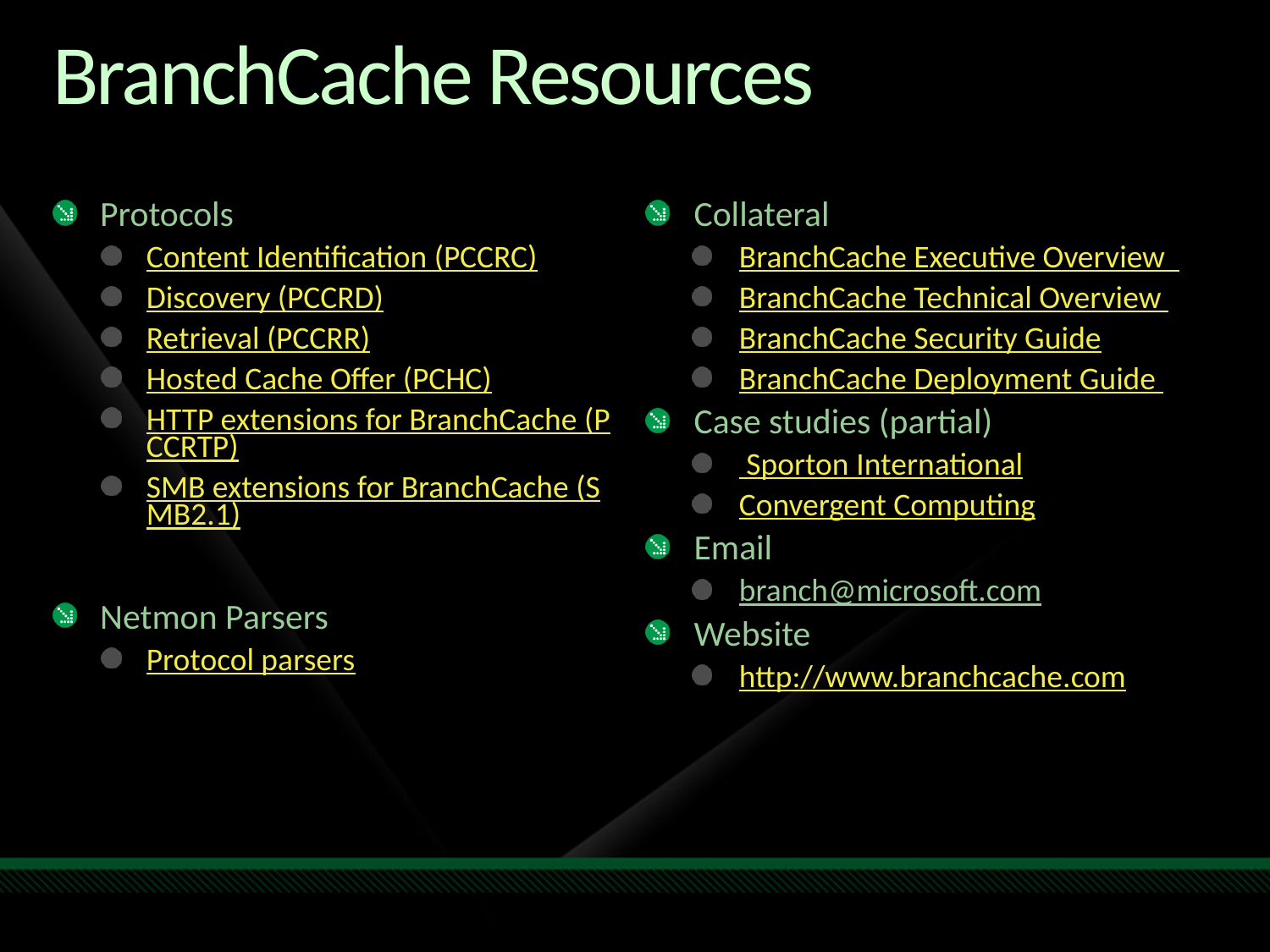

# BranchCache Resources
Protocols
Content Identification (PCCRC)
Discovery (PCCRD)
Retrieval (PCCRR)
Hosted Cache Offer (PCHC)
HTTP extensions for BranchCache (PCCRTP)
SMB extensions for BranchCache (SMB2.1)

Netmon Parsers
Protocol parsers

Collateral
BranchCache Executive Overview
BranchCache Technical Overview
BranchCache Security Guide
BranchCache Deployment Guide
Case studies (partial)
 Sporton International
Convergent Computing
Email
branch@microsoft.com
Website
http://www.branchcache.com